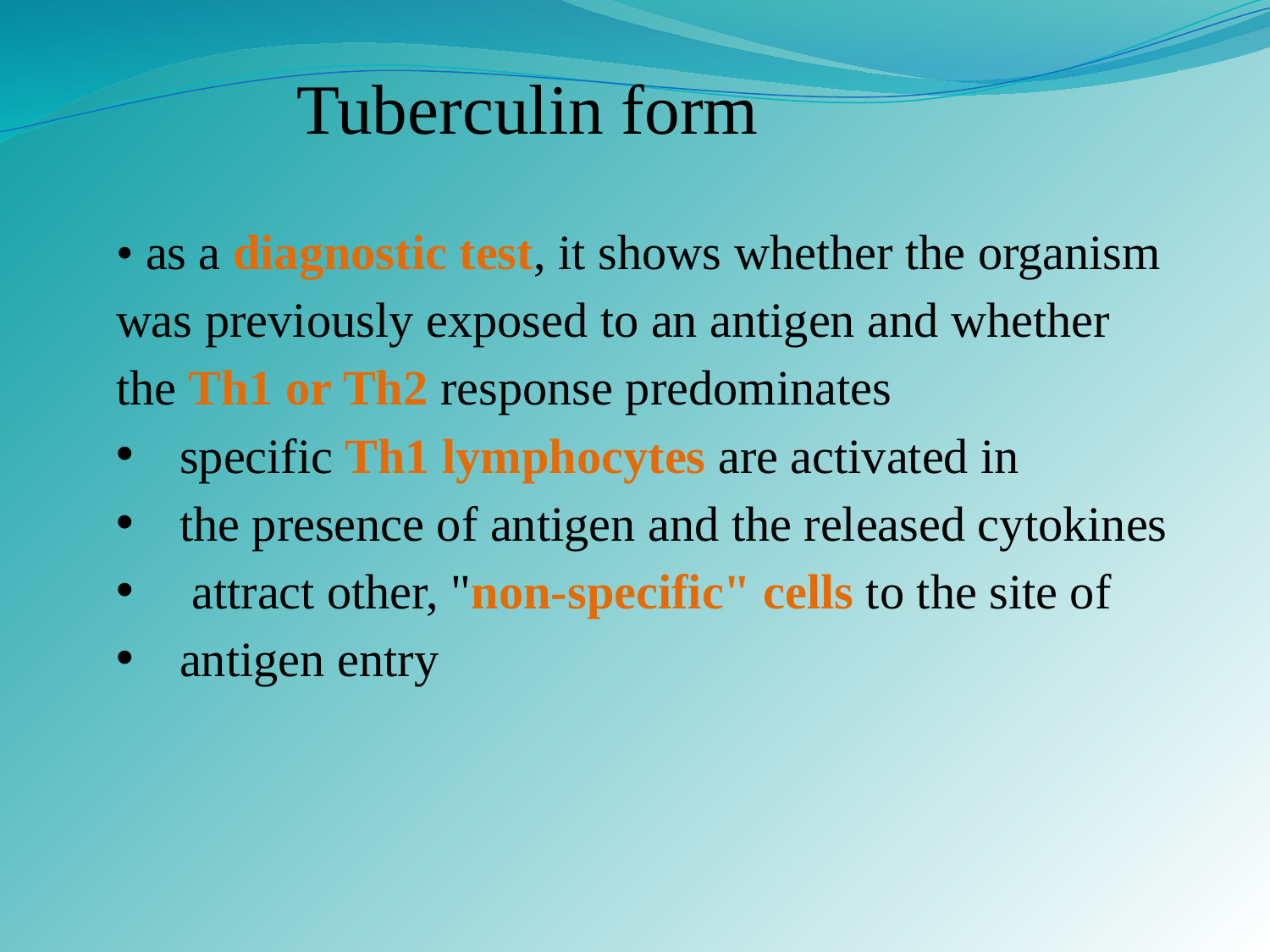

Tuberculin form
• as a diagnostic test, it shows whether the organism
was previously exposed to an antigen and whether
the Th1 or Th2 response predominates
specific Th1 lymphocytes are activated in
the presence of antigen and the released cytokines
 attract other, "non-specific" cells to the site of
antigen entry